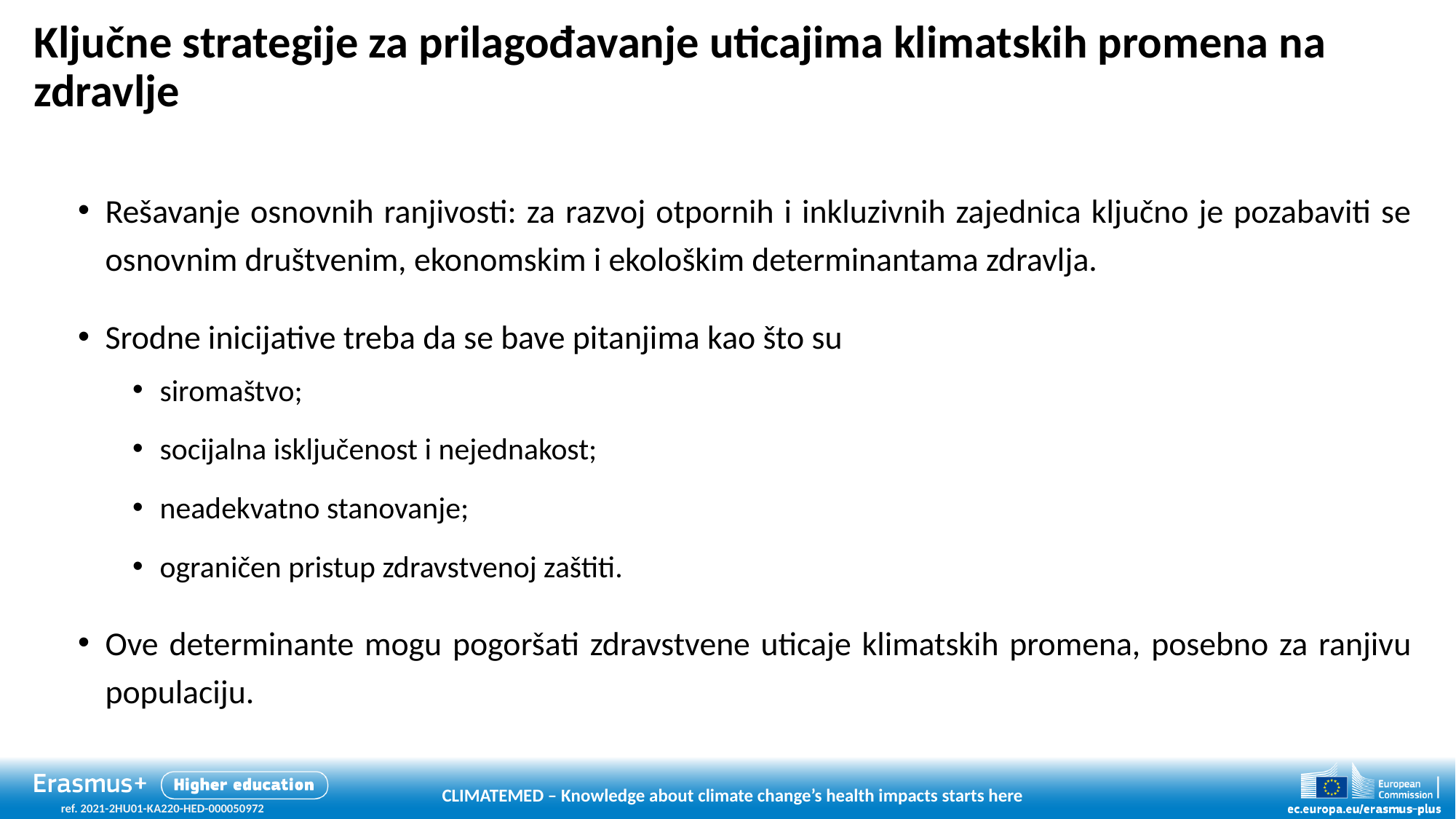

# Ključne strategije za prilagođavanje uticajima klimatskih promena na zdravlje
Rešavanje osnovnih ranjivosti: za razvoj otpornih i inkluzivnih zajednica ključno je pozabaviti se osnovnim društvenim, ekonomskim i ekološkim determinantama zdravlja.
Srodne inicijative treba da se bave pitanjima kao što su
siromaštvo;
socijalna isključenost i nejednakost;
neadekvatno stanovanje;
ograničen pristup zdravstvenoj zaštiti.
Ove determinante mogu pogoršati zdravstvene uticaje klimatskih promena, posebno za ranjivu populaciju.